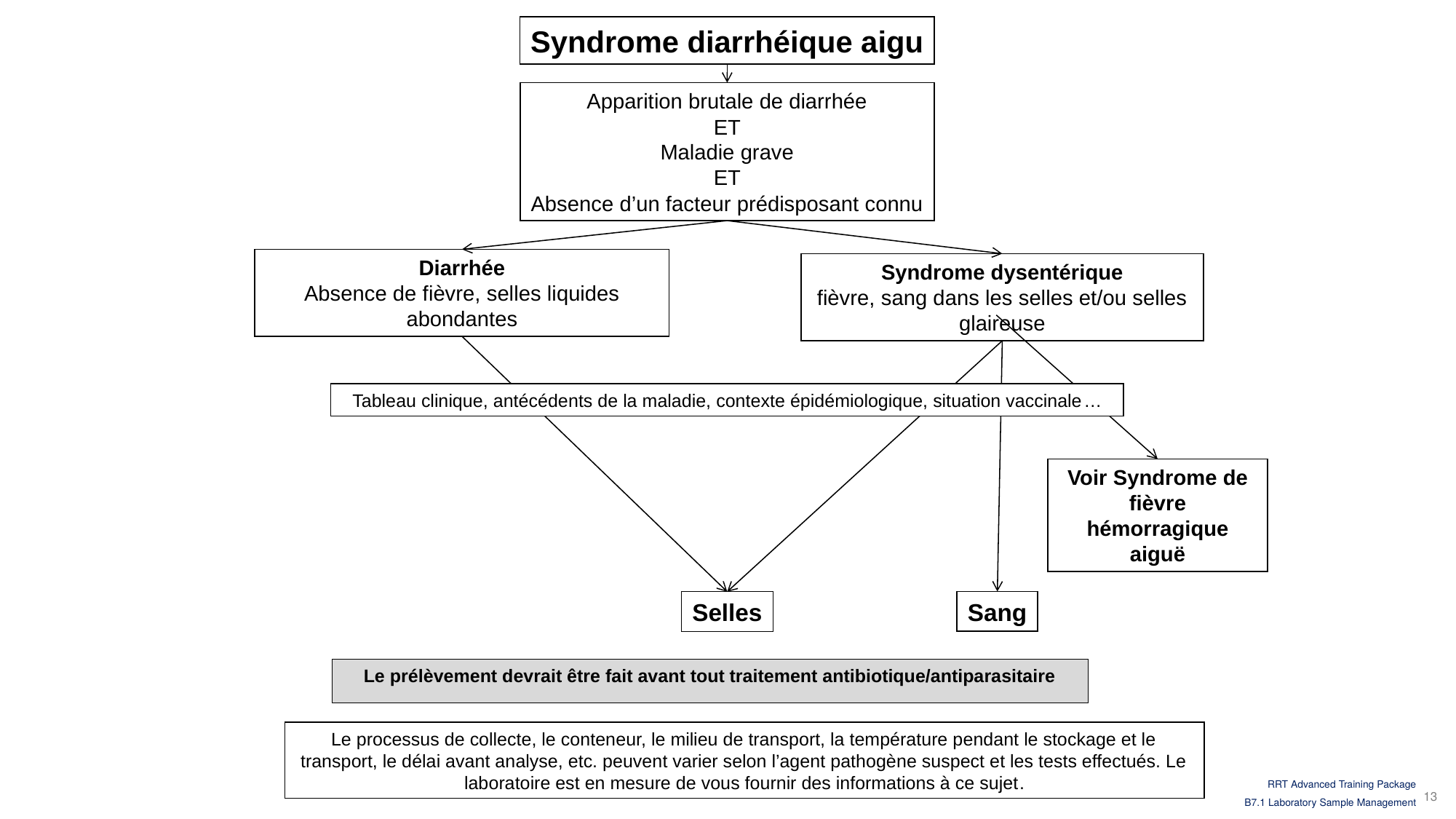

Syndrome diarrhéique aigu
Apparition brutale de diarrhée
ET
Maladie grave
ET
Absence d’un facteur prédisposant connu
Diarrhée
Absence de fièvre, selles liquides abondantes
Syndrome dysentérique
fièvre, sang dans les selles et/ou selles glaireuse
Le prélèvement devrait être fait avant tout traitement antibiotique/antiparasitaire
Tableau clinique, antécédents de la maladie, contexte épidémiologique, situation vaccinale…
Voir Syndrome de fièvre hémorragique aiguë
Sang
Selles
Le processus de collecte, le conteneur, le milieu de transport, la température pendant le stockage et le transport, le délai avant analyse, etc. peuvent varier selon l’agent pathogène suspect et les tests effectués. Le laboratoire est en mesure de vous fournir des informations à ce sujet.